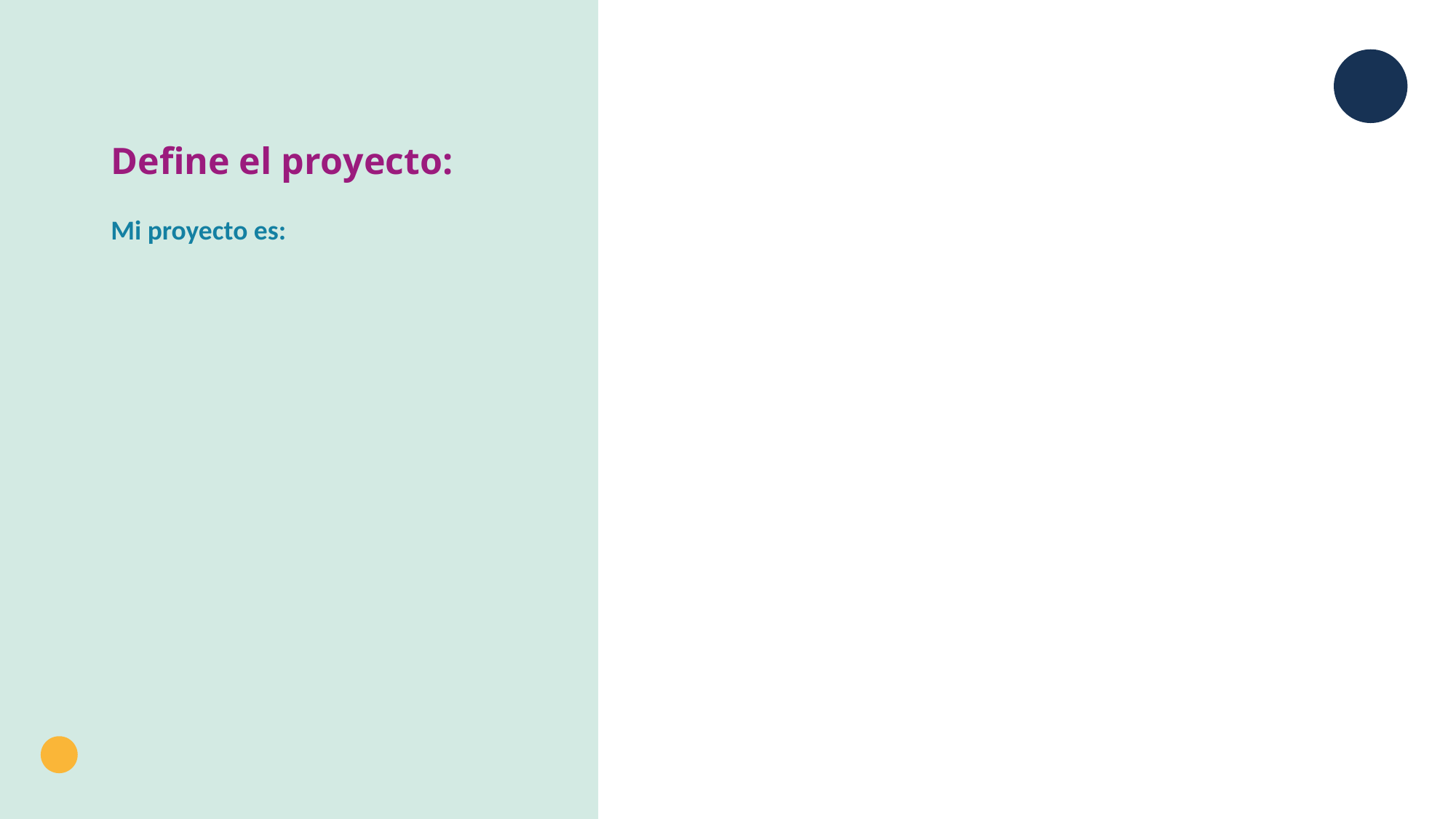

# Define el proyecto:

Mi proyecto es: